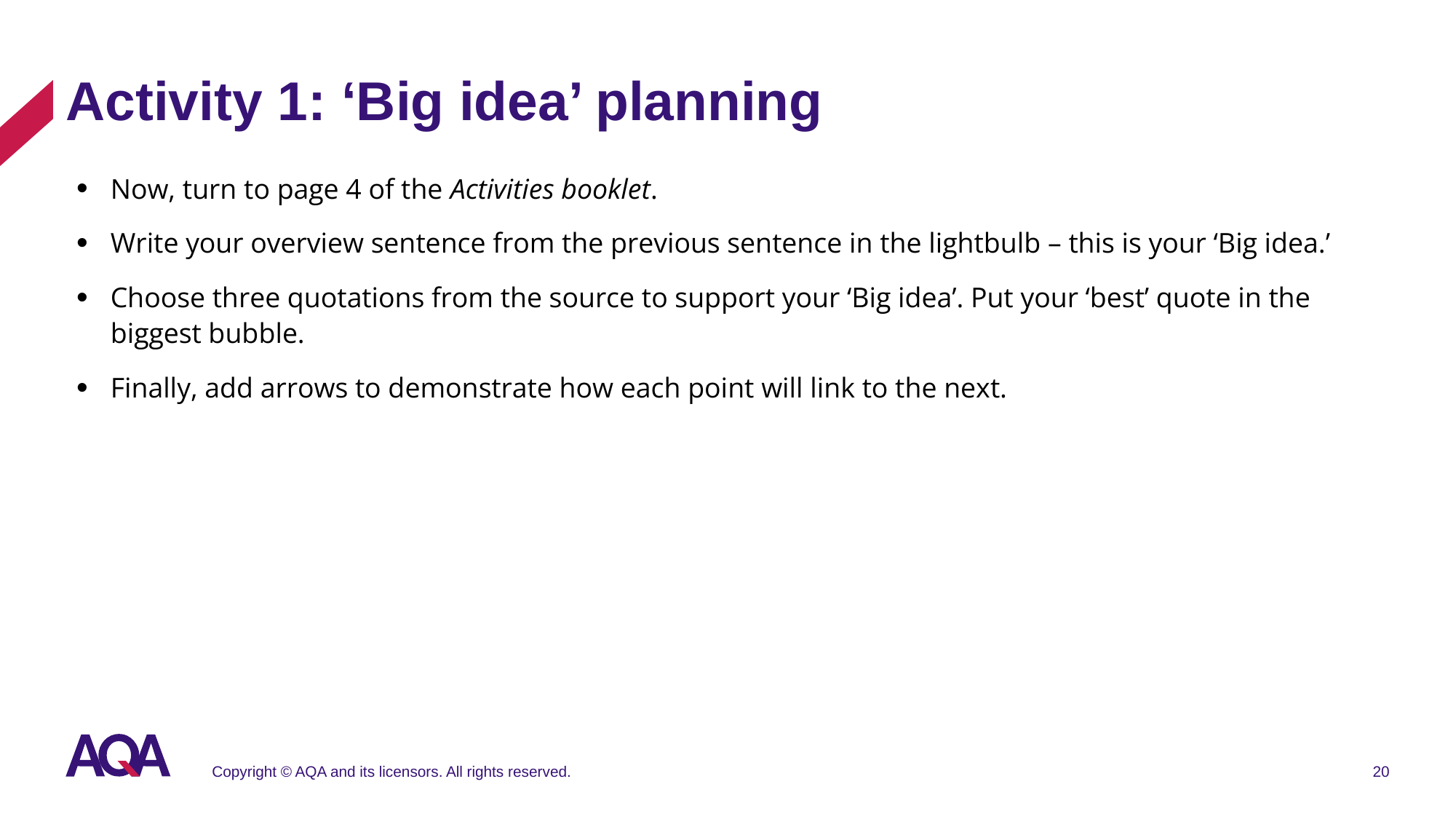

# Activity 1: ‘Big idea’ planning
Now, turn to page 4 of the Activities booklet.
Write your overview sentence from the previous sentence in the lightbulb – this is your ‘Big idea.’
Choose three quotations from the source to support your ‘Big idea’. Put your ‘best’ quote in the biggest bubble.
Finally, add arrows to demonstrate how each point will link to the next.

Copyright © AQA and its licensors. All rights reserved.
20